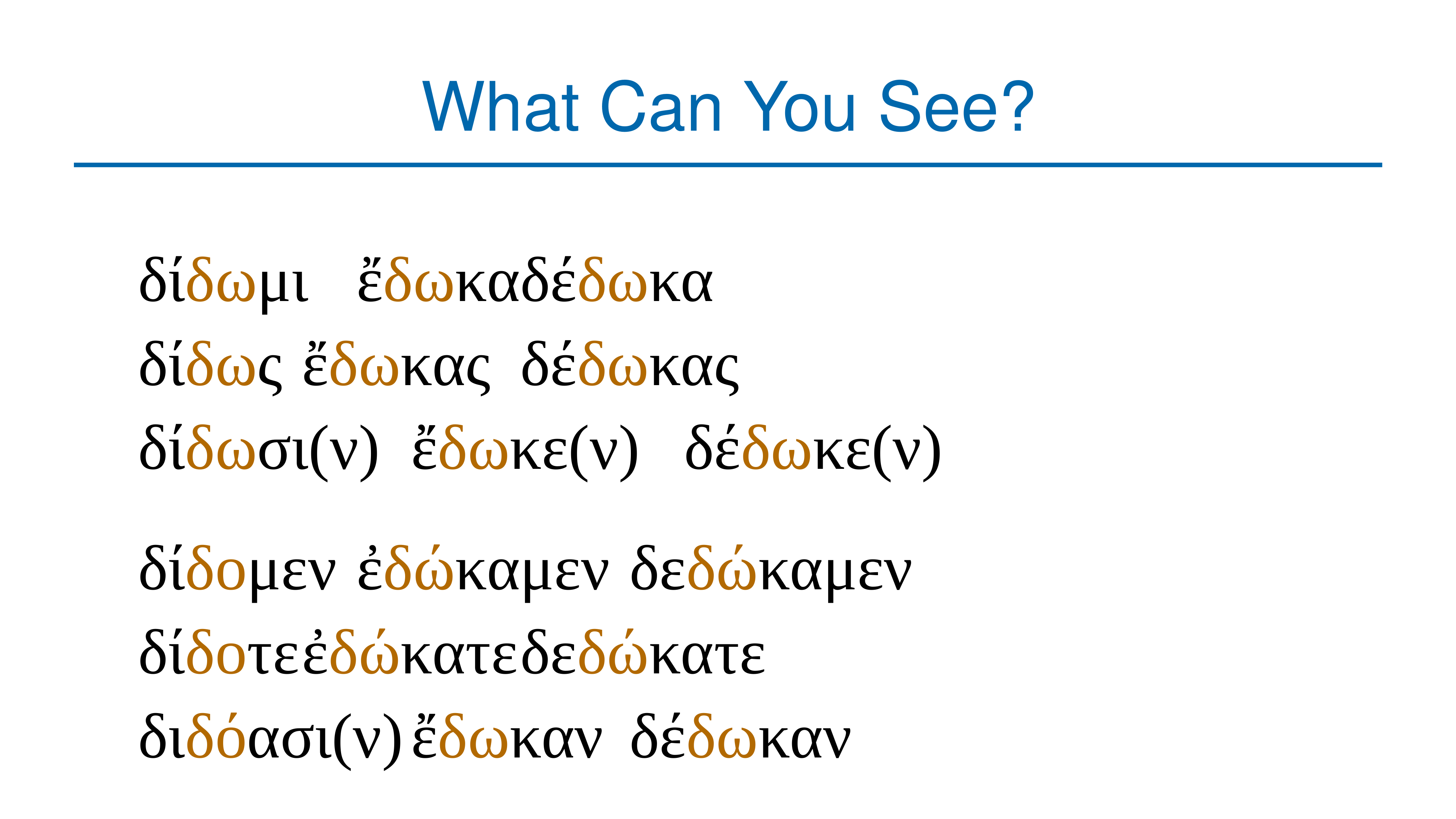

# What Can You See?
δίδωμι	ἔδωκα	δέδωκα
δίδως	ἔδωκας	δέδωκας
δίδωσι(ν)	ἔδωκε(ν)	δέδωκε(ν)
δίδομεν	ἐδώκαμεν	δεδώκαμεν
δίδοτε	ἐδώκατε	δεδώκατε
διδόασι(ν)	ἔδωκαν	δέδωκαν